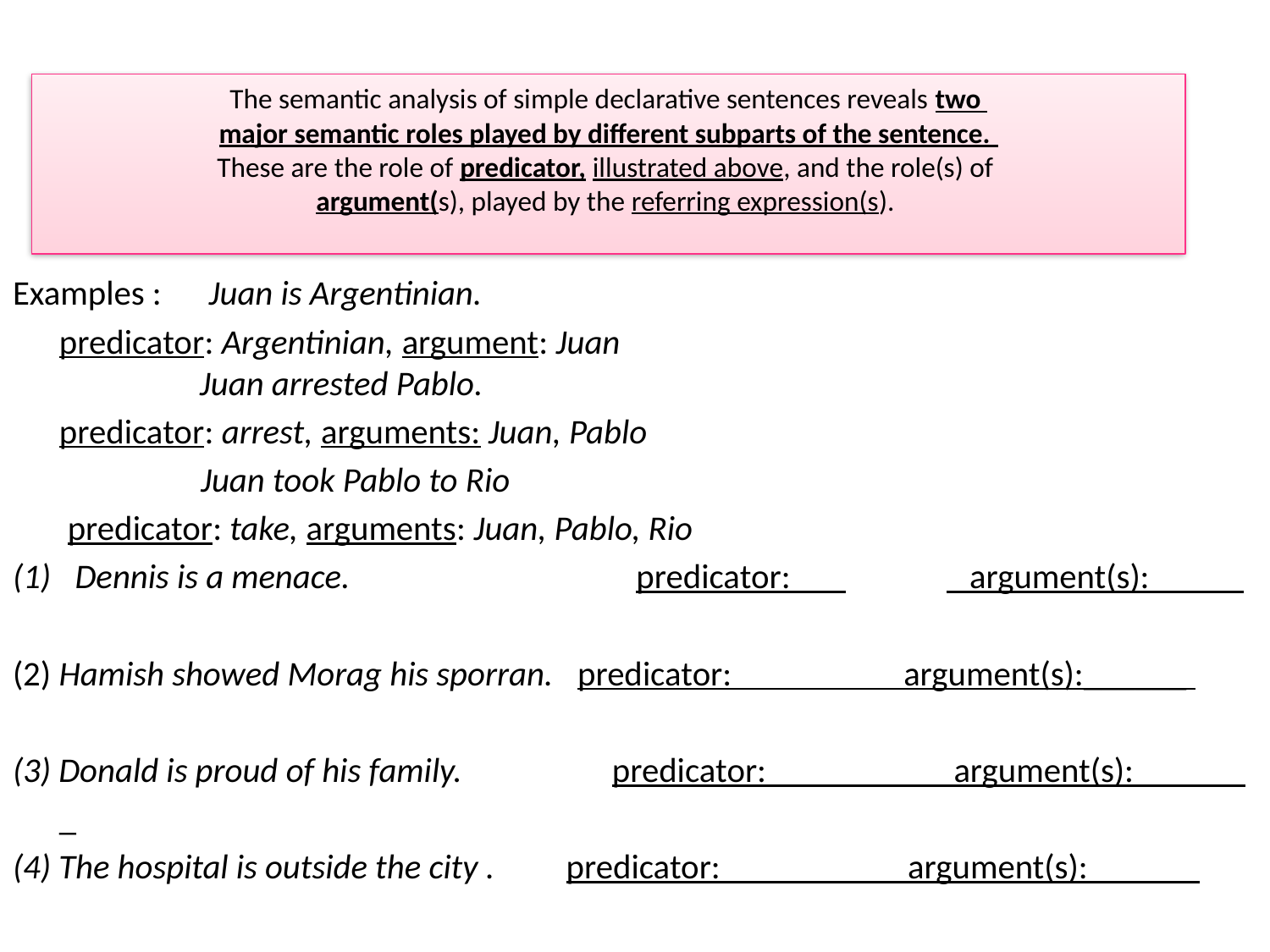

# The semantic analysis of simple declarative sentences reveals two major semantic roles played by different subparts of the sentence. These are the role of predicator, illustrated above, and the role(s) of argument(s), played by the referring expression(s).
Examples :      Juan is Argentinian.
	predicator: Argentinian, argument: Juan
                  Juan arrested Pablo.
	predicator: arrest, arguments: Juan, Pablo
                        Juan took Pablo to Rio
       predicator: take, arguments: Juan, Pablo, Rio
Dennis is a menace.    	                        predicator:       	   argument(s):_____

(2) Hamish showed Morag his sporran.   predicator:                      argument(s):______

(3) Donald is proud of his family.	       predicator:                        argument(s):_____ _
	_
(4) The hospital is outside the city .         predicator:                        argument(s):______